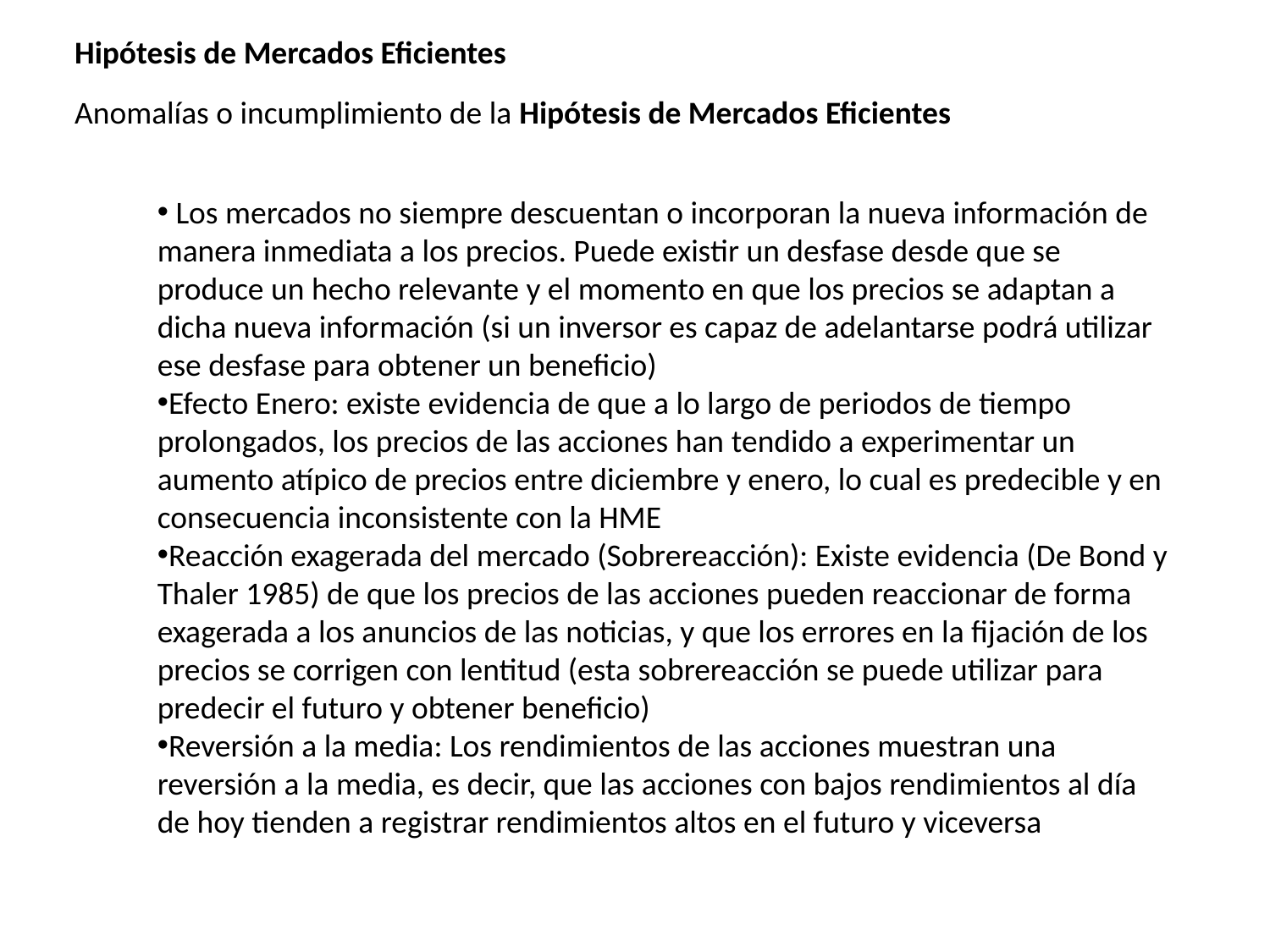

Hipótesis de Mercados Eficientes
 Anomalías o incumplimiento de la Hipótesis de Mercados Eficientes
 Los mercados no siempre descuentan o incorporan la nueva información de manera inmediata a los precios. Puede existir un desfase desde que se produce un hecho relevante y el momento en que los precios se adaptan a dicha nueva información (si un inversor es capaz de adelantarse podrá utilizar ese desfase para obtener un beneficio)
Efecto Enero: existe evidencia de que a lo largo de periodos de tiempo prolongados, los precios de las acciones han tendido a experimentar un aumento atípico de precios entre diciembre y enero, lo cual es predecible y en consecuencia inconsistente con la HME
Reacción exagerada del mercado (Sobrereacción): Existe evidencia (De Bond y Thaler 1985) de que los precios de las acciones pueden reaccionar de forma exagerada a los anuncios de las noticias, y que los errores en la fijación de los precios se corrigen con lentitud (esta sobrereacción se puede utilizar para predecir el futuro y obtener beneficio)
Reversión a la media: Los rendimientos de las acciones muestran una reversión a la media, es decir, que las acciones con bajos rendimientos al día de hoy tienden a registrar rendimientos altos en el futuro y viceversa